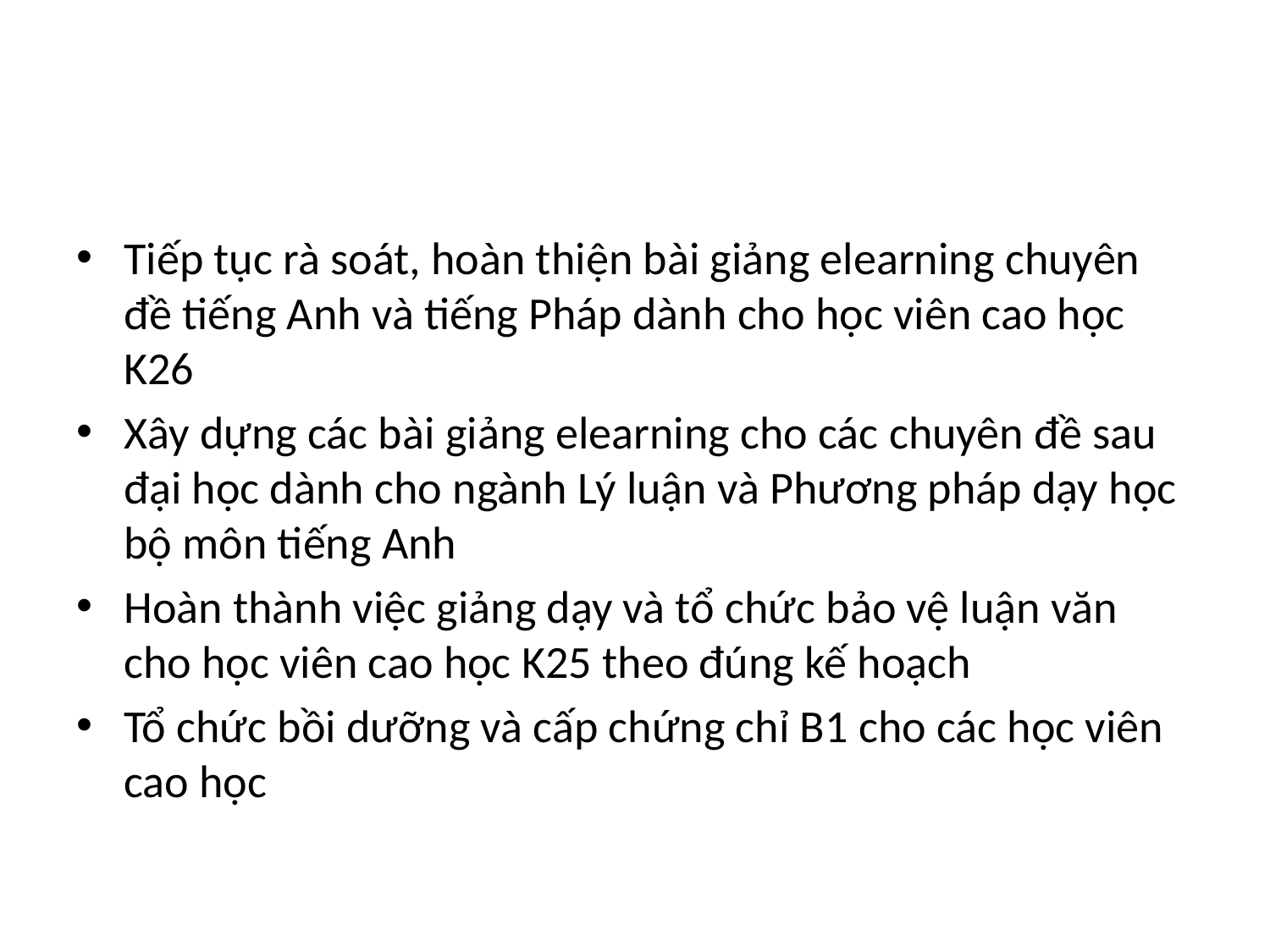

#
Tiếp tục rà soát, hoàn thiện bài giảng elearning chuyên đề tiếng Anh và tiếng Pháp dành cho học viên cao học K26
Xây dựng các bài giảng elearning cho các chuyên đề sau đại học dành cho ngành Lý luận và Phương pháp dạy học bộ môn tiếng Anh
Hoàn thành việc giảng dạy và tổ chức bảo vệ luận văn cho học viên cao học K25 theo đúng kế hoạch
Tổ chức bồi dưỡng và cấp chứng chỉ B1 cho các học viên cao học